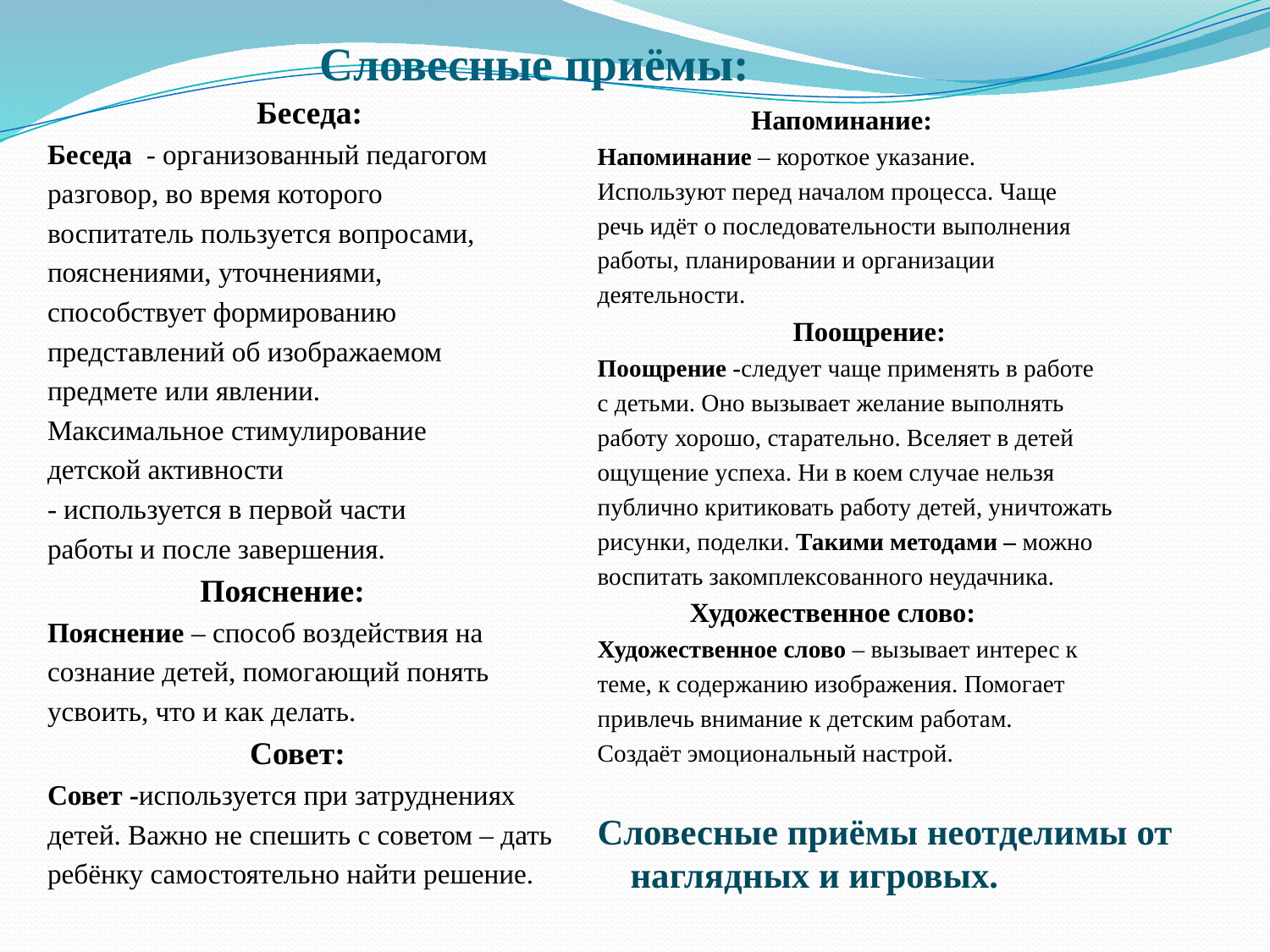

# Словесные приёмы:
                          Беседа:
Беседа  - организованный педагогом
разговор, во время которого
воспитатель пользуется вопросами,
пояснениями, уточнениями,
способствует формированию
представлений об изображаемом
предмете или явлении.
Максимальное стимулирование
детской активности
- используется в первой части
работы и после завершения.
                   Пояснение:
Пояснение – способ воздействия на
сознание детей, помогающий понять
усвоить, что и как делать.
                             Совет:
Совет -используется при затруднениях
детей. Важно не спешить с советом – дать
ребёнку самостоятельно найти решение.

                      Напоминание:
Напоминание – короткое указание.
Используют перед началом процесса. Чаще
речь идёт о последовательности выполнения
работы, планировании и организации
деятельности.
                            Поощрение:
Поощрение -следует чаще применять в работе
с детьми. Оно вызывает желание выполнять
работу хорошо, старательно. Вселяет в детей
ощущение успеха. Ни в коем случае нельзя
публично критиковать работу детей, уничтожать
рисунки, поделки. Такими методами – можно
воспитать закомплексованного неудачника.
               Художественное слово:
Художественное слово – вызывает интерес к
теме, к содержанию изображения. Помогает
привлечь внимание к детским работам.
Создаёт эмоциональный настрой.

Словесные приёмы неотделимы от наглядных и игровых.